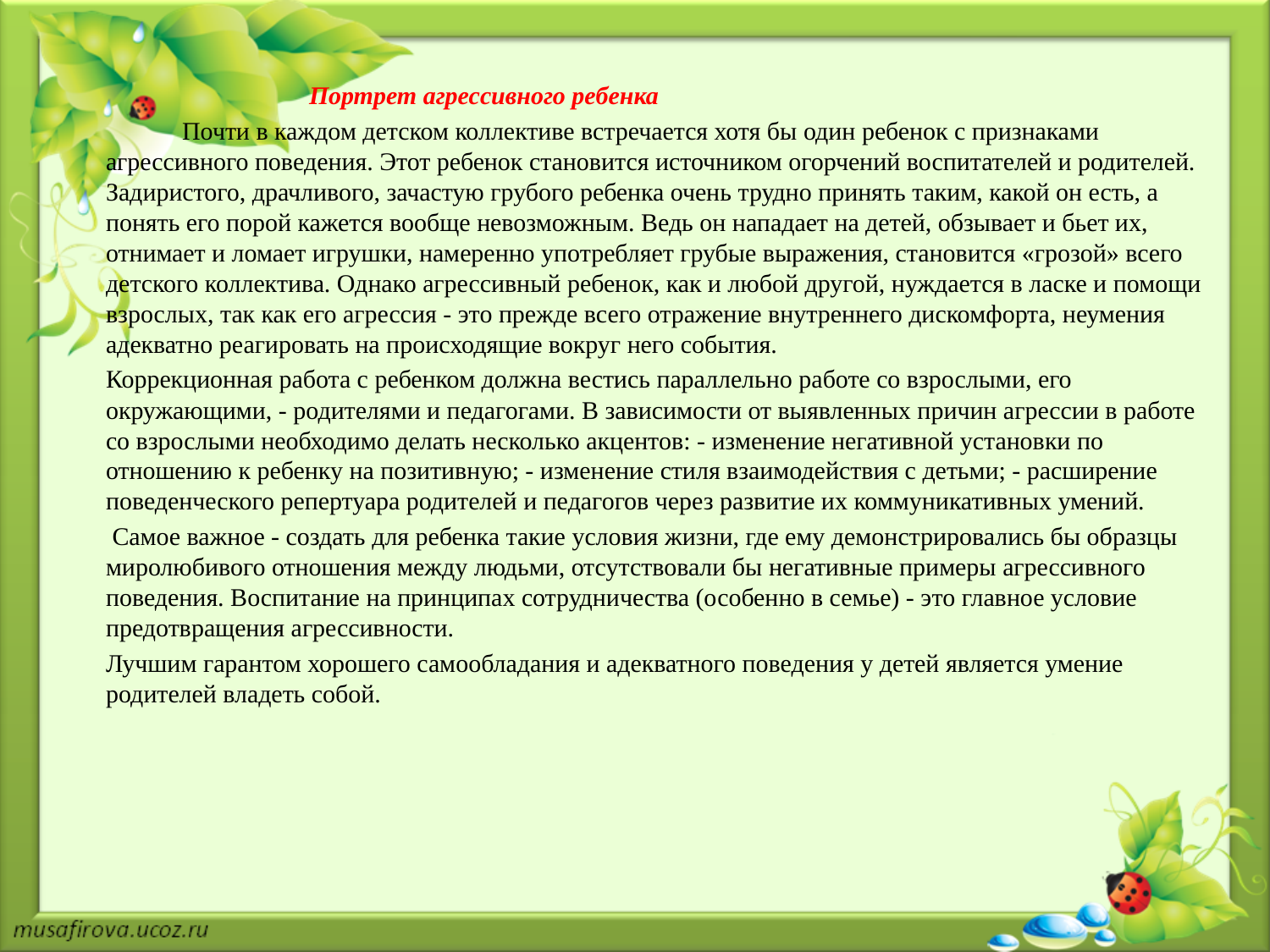

Портрет агрессивного ребенка
                  Почти в каждом детском коллективе встречается хотя бы один ребенок с признаками агрессивного поведения. Этот ребенок становится источником огорчений воспитателей и родителей. Задиристого, драчливого, зачастую грубого ребенка очень трудно принять таким, какой он есть, а понять его порой кажется вообще невозможным. Ведь он нападает на детей, обзывает и бьет их, отнимает и ломает игрушки, намеренно употребляет грубые выражения, становится «грозой» всего детского коллектива. Однако агрессивный ребенок, как и любой другой, нуждается в ласке и помощи взрослых, так как его агрессия - это прежде всего отражение внутреннего дискомфорта, неумения адекватно реагировать на происходящие вокруг него события.
      Коррекционная работа с ребенком должна вестись параллельно работе со взрослыми, его окружающими, - родителями и педагогами. В зависимости от выявленных причин агрессии в работе со взрослыми необходимо делать несколько акцентов: - изменение негативной установки по отношению к ребенку на позитивную; - изменение стиля взаимодействия с детьми; - расширение поведенческого репертуара родителей и педагогов через развитие их коммуникативных умений.
       Самое важное - создать для ребенка такие условия жизни, где ему демонстрировались бы образцы миролюбивого отношения между людьми, отсутствовали бы негативные примеры агрессивного поведения. Воспитание на принципах сотрудничества (особенно в семье) - это главное условие предотвращения агрессивности.
      Лучшим гарантом хорошего самообладания и адекватного поведения у детей является умение родителей владеть собой.